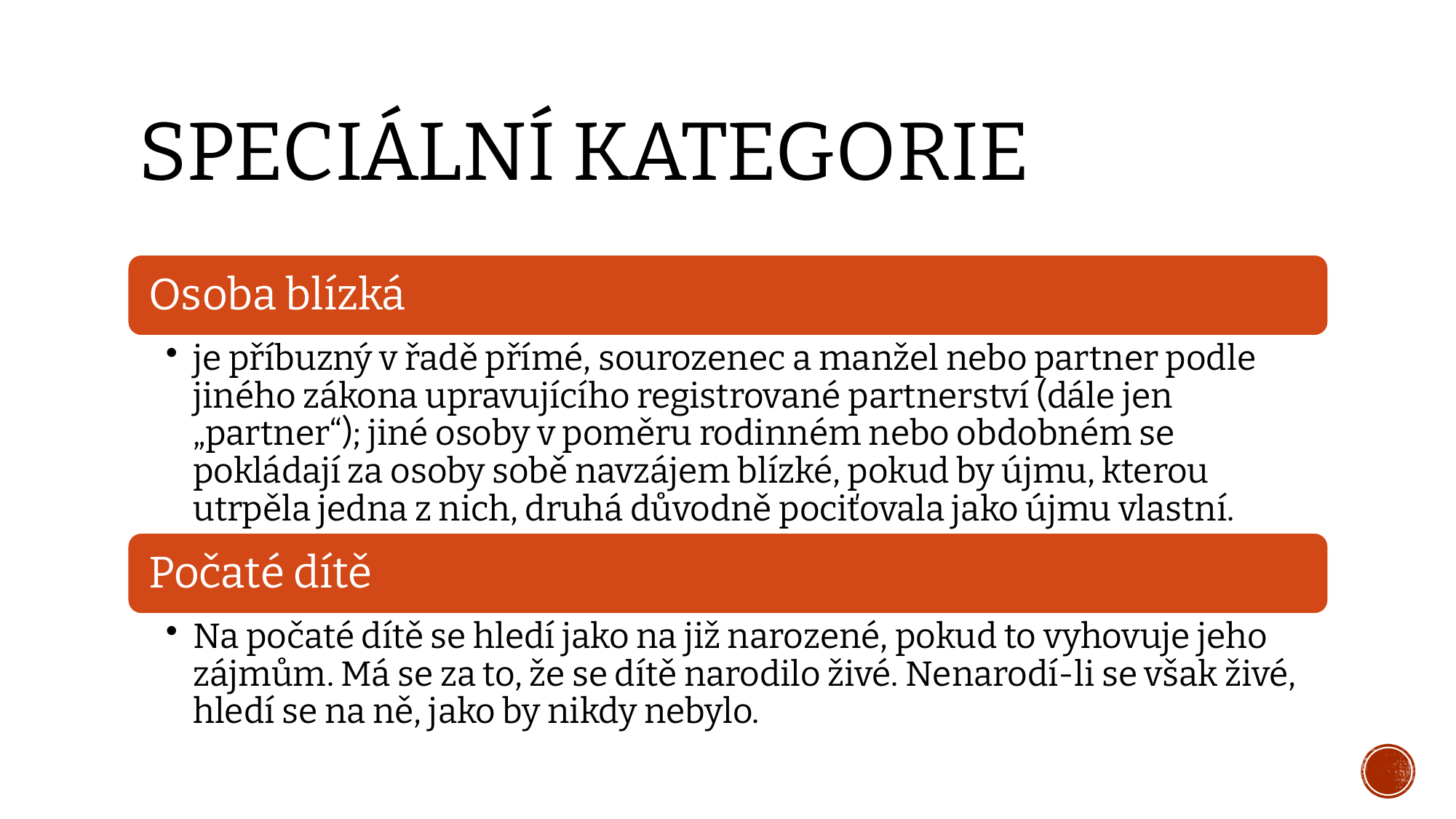

# Speciální kategorie
Osoba blízká
je příbuzný v řadě přímé, sourozenec a manžel nebo partner podle jiného zákona upravujícího registrované partnerství (dále jen „partner“); jiné osoby v poměru rodinném nebo obdobném se pokládají za osoby sobě navzájem blízké, pokud by újmu, kterou utrpěla jedna z nich, druhá důvodně pociťovala jako újmu vlastní.
Počaté dítě
Na počaté dítě se hledí jako na již narozené, pokud to vyhovuje jeho zájmům. Má se za to, že se dítě narodilo živé. Nenarodí-li se však živé, hledí se na ně, jako by nikdy nebylo.